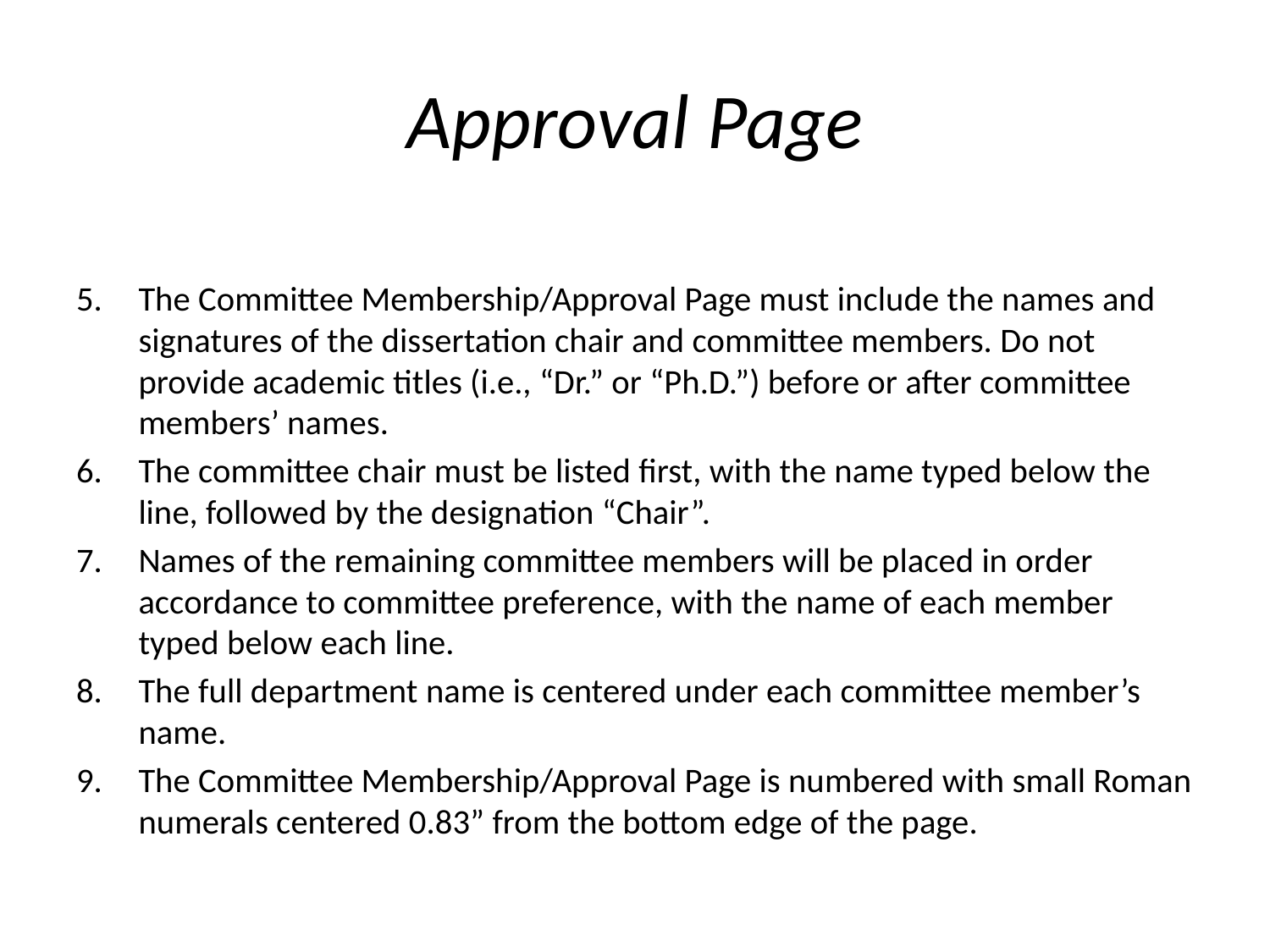

# Approval Page

The Committee Membership/Approval Page must include the names and signatures of the dissertation chair and committee members. Do not provide academic titles (i.e., “Dr.” or “Ph.D.”) before or after committee members’ names.
The committee chair must be listed first, with the name typed below the line, followed by the designation “Chair”.
Names of the remaining committee members will be placed in order accordance to committee preference, with the name of each member typed below each line.
The full department name is centered under each committee member’s name.
The Committee Membership/Approval Page is numbered with small Roman numerals centered 0.83” from the bottom edge of the page.